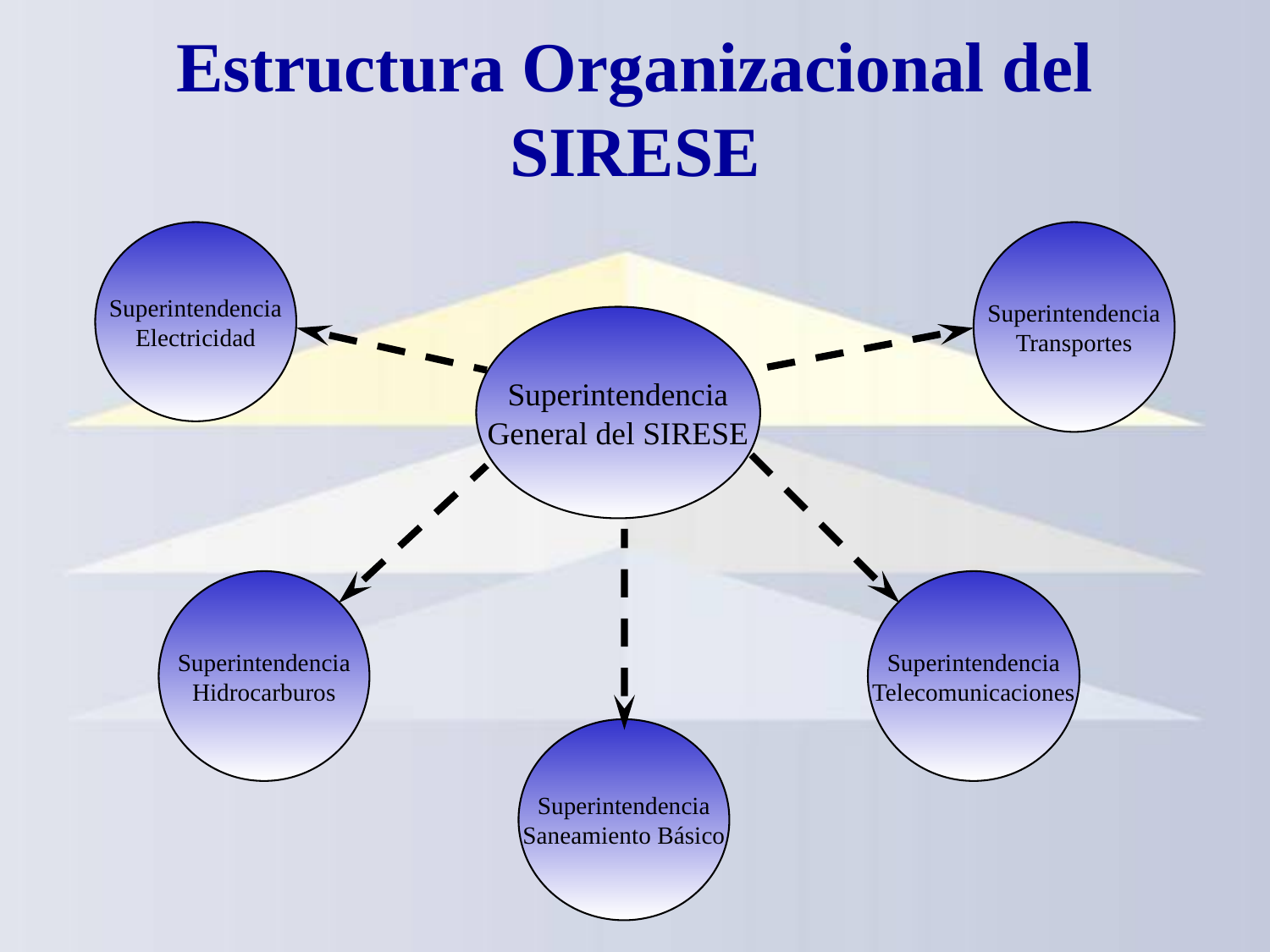

# Estructura Organizacional del SIRESE
Superintendencia
Electricidad
Superintendencia
Transportes
Superintendencia
General del SIRESE

Superintendencia
Hidrocarburos
Superintendencia
Telecomunicaciones
Superintendencia
Saneamiento Básico